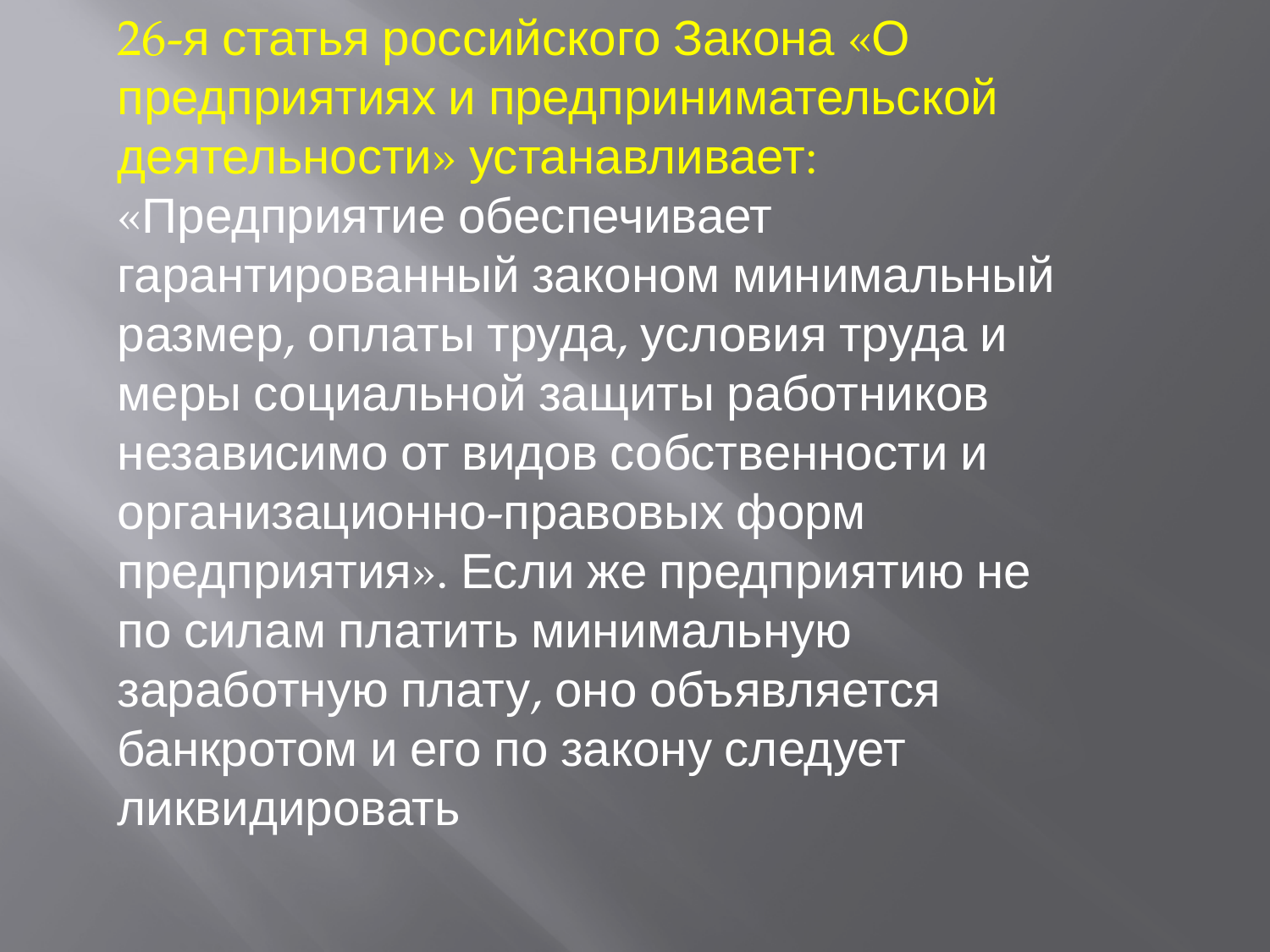

26-я статья российского Закона «О предприятиях и предпринимательской деятельности» устанавливает: «Предприятие обеспечивает гарантированный законом минимальный размер, оплаты труда, условия труда и меры социальной защиты работников независимо от видов собственности и организационно-правовых форм предприятия». Если же предприятию не по силам платить минимальную заработную плату, оно объявляется банкротом и его по закону следует ликвидировать